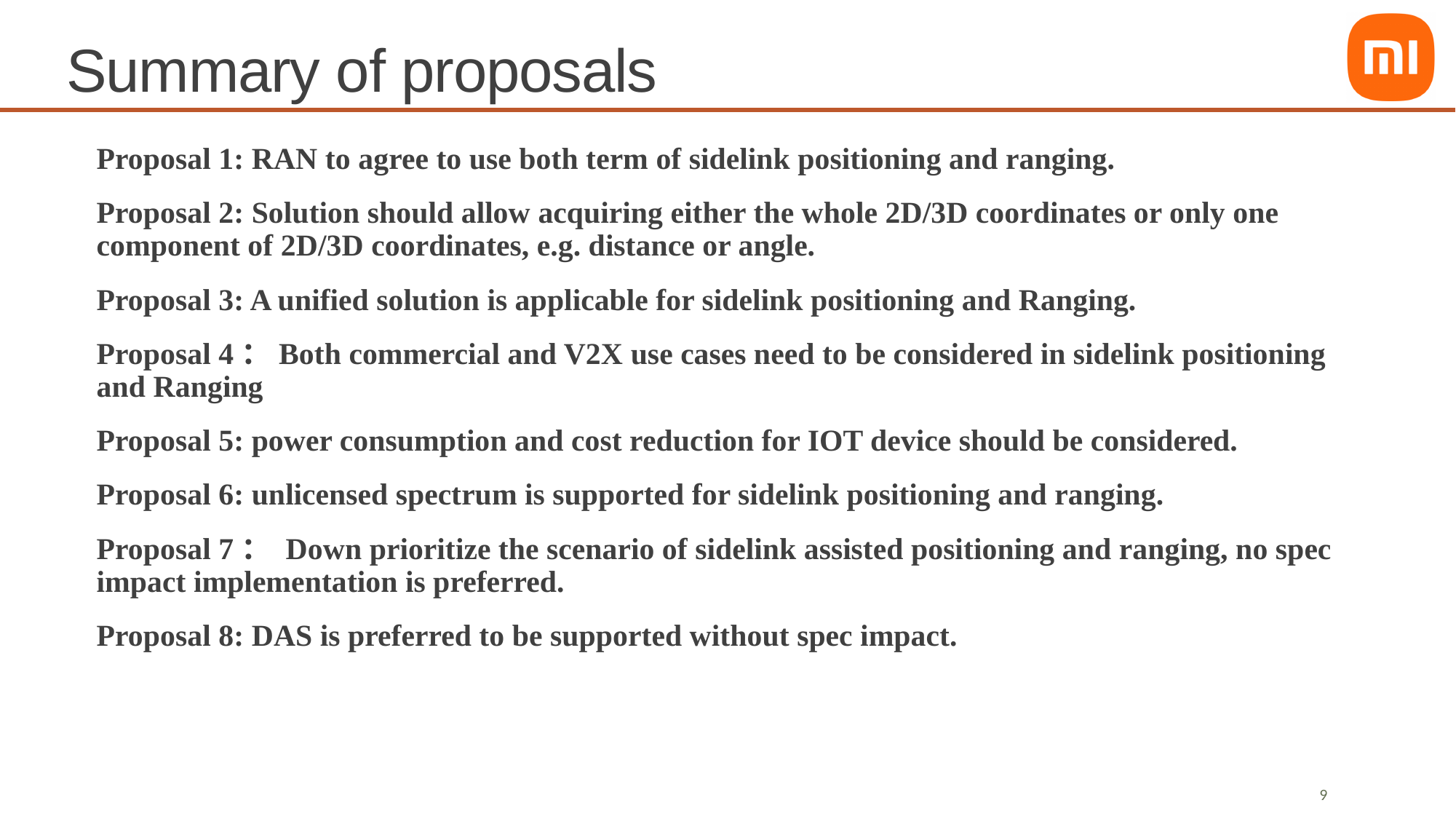

# Summary of proposals
Proposal 1: RAN to agree to use both term of sidelink positioning and ranging.
Proposal 2: Solution should allow acquiring either the whole 2D/3D coordinates or only one component of 2D/3D coordinates, e.g. distance or angle.
Proposal 3: A unified solution is applicable for sidelink positioning and Ranging.
Proposal 4：Both commercial and V2X use cases need to be considered in sidelink positioning and Ranging
Proposal 5: power consumption and cost reduction for IOT device should be considered.
Proposal 6: unlicensed spectrum is supported for sidelink positioning and ranging.
Proposal 7： Down prioritize the scenario of sidelink assisted positioning and ranging, no spec impact implementation is preferred.
Proposal 8: DAS is preferred to be supported without spec impact.